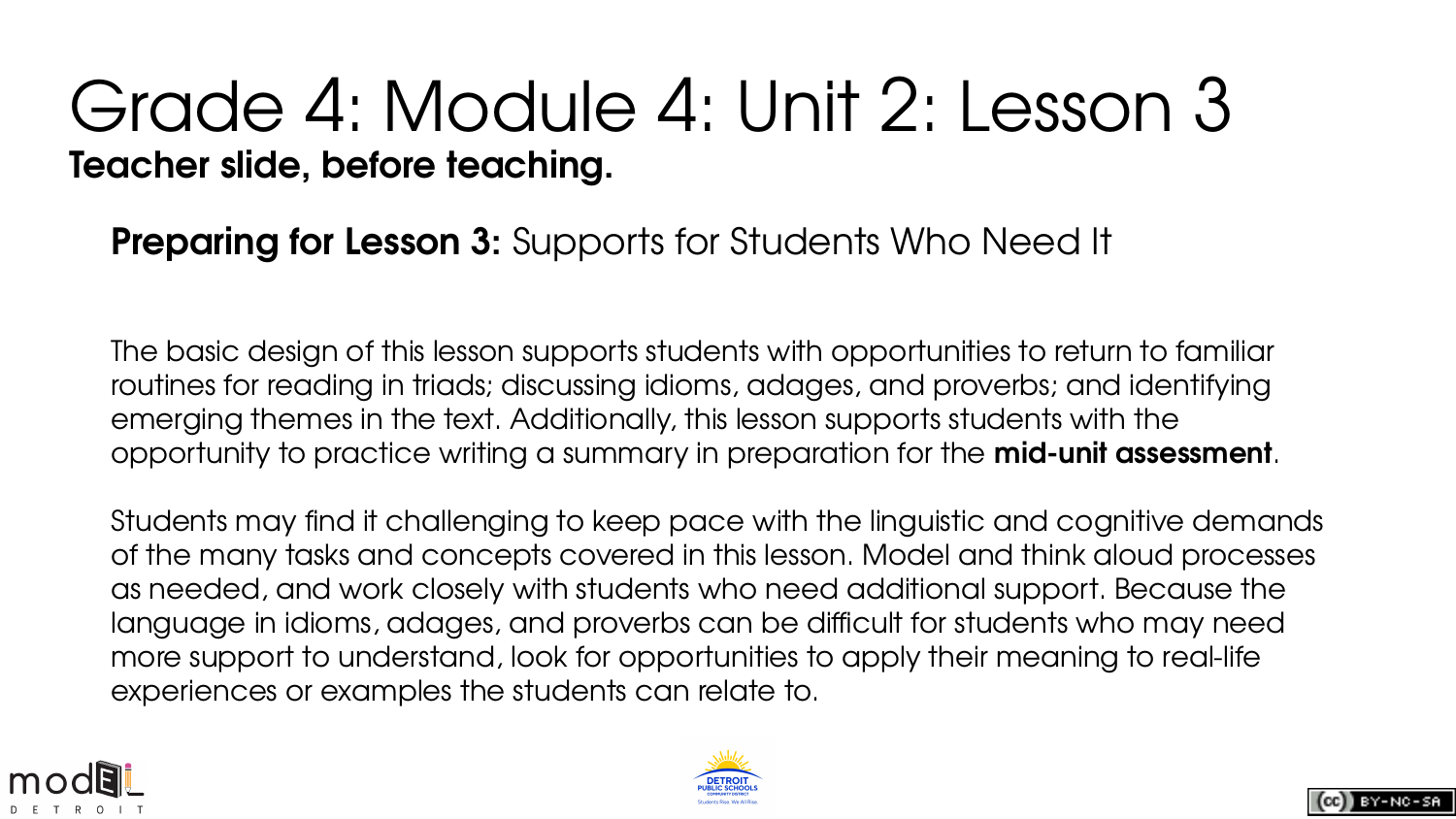

# Grade 4: Module 4: Unit 2: Lesson 3
Teacher slide, before teaching.
Preparing for Lesson 3: Supports for Students Who Need It

The basic design of this lesson supports students with opportunities to return to familiar routines for reading in triads; discussing idioms, adages, and proverbs; and identifying emerging themes in the text. Additionally, this lesson supports students with the opportunity to practice writing a summary in preparation for the mid-unit assessment.
Students may find it challenging to keep pace with the linguistic and cognitive demands of the many tasks and concepts covered in this lesson. Model and think aloud processes as needed, and work closely with students who need additional support. Because the language in idioms, adages, and proverbs can be difficult for students who may need more support to understand, look for opportunities to apply their meaning to real-life experiences or examples the students can relate to.